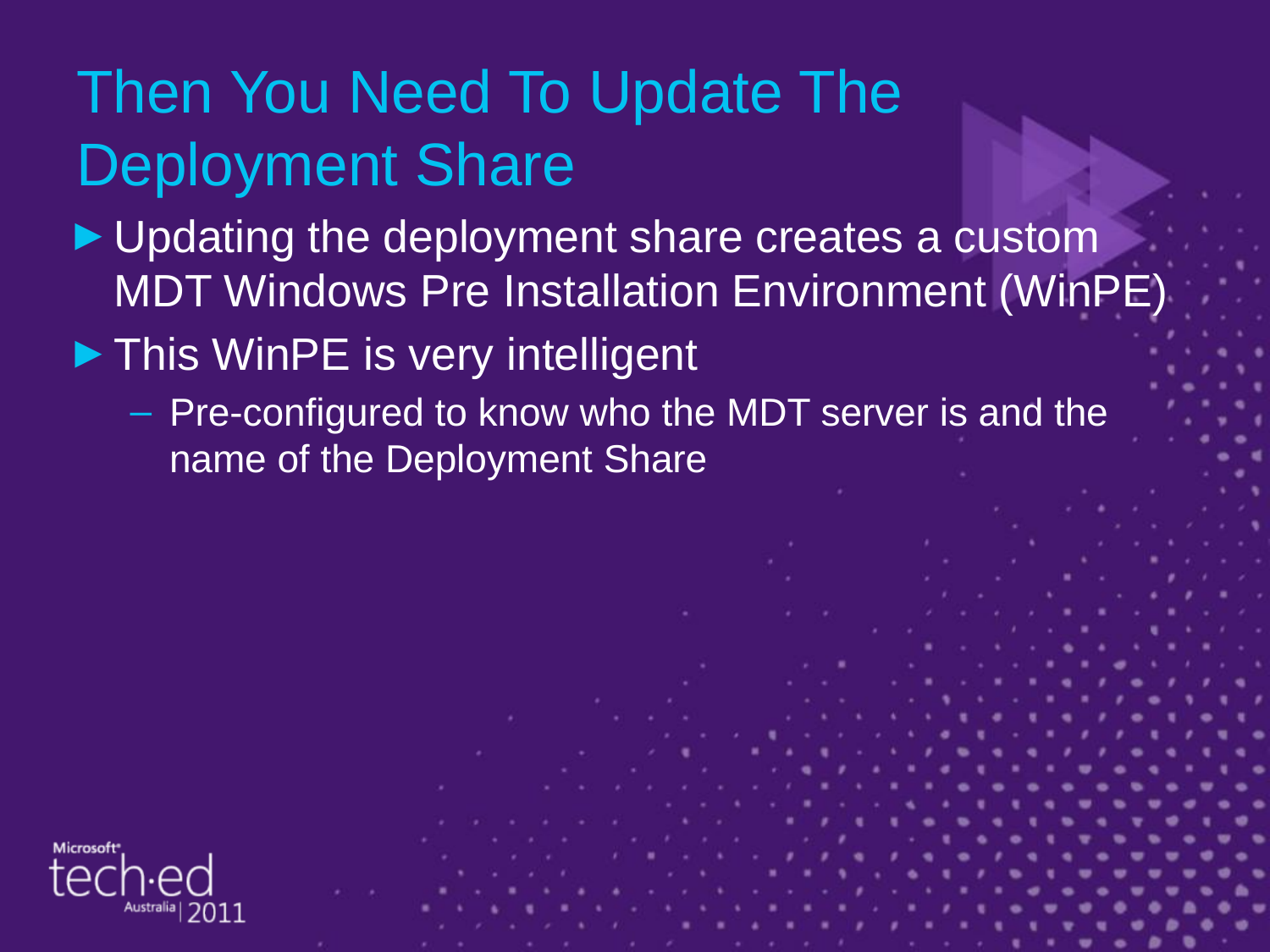

# Then You Need To Update The Deployment Share
Updating the deployment share creates a custom MDT Windows Pre Installation Environment (WinPE)
This WinPE is very intelligent
Pre-configured to know who the MDT server is and the name of the Deployment Share